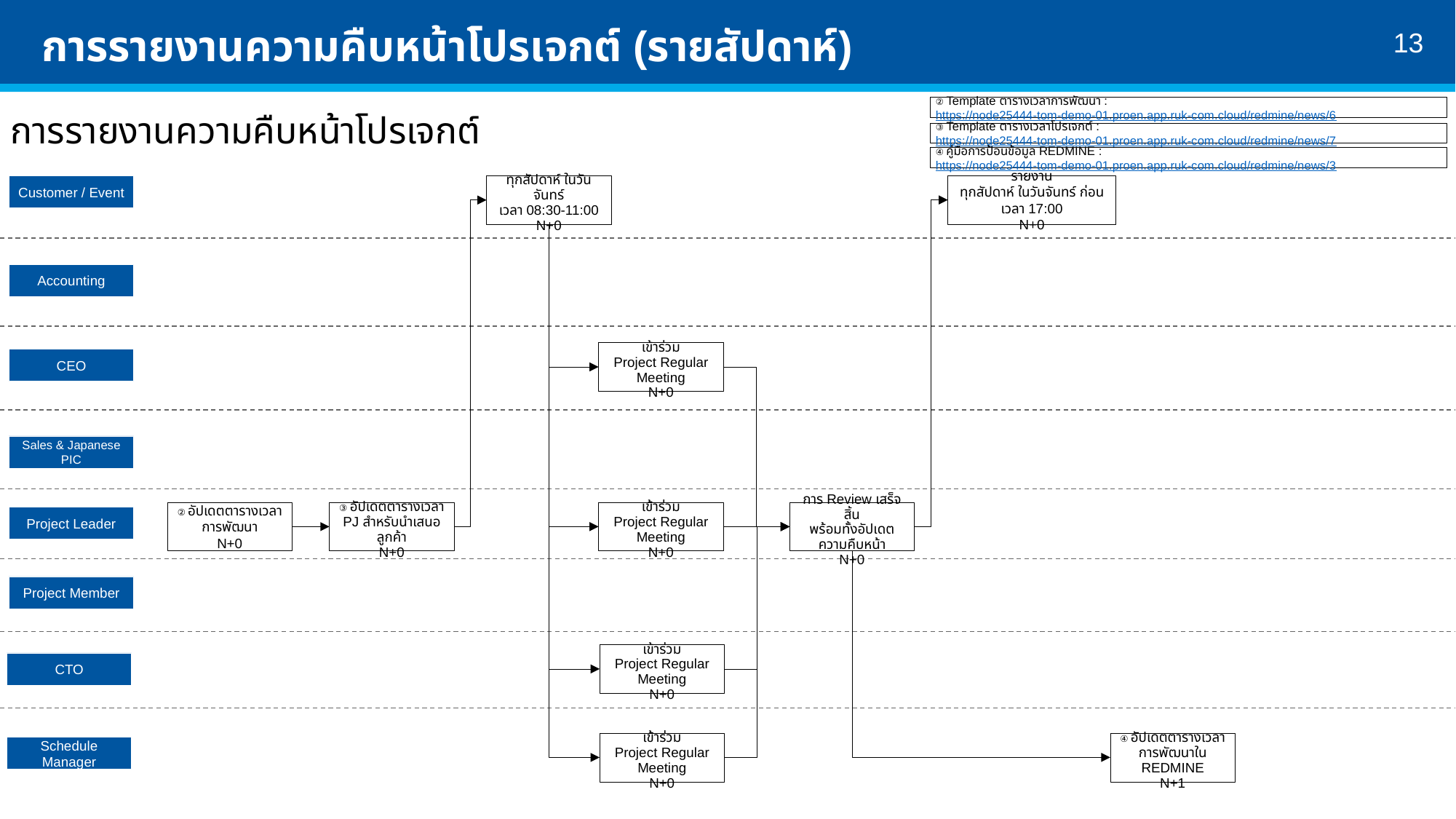

# การรายงานความคืบหน้าโปรเจกต์ (รายสัปดาห์)
② Template ตารางเวลาการพัฒนา : https://node25444-tom-demo-01.proen.app.ruk-com.cloud/redmine/news/6
การรายงานความคืบหน้าโปรเจกต์
③ Template ตารางเวลาโปรเจกต์ : https://node25444-tom-demo-01.proen.app.ruk-com.cloud/redmine/news/7
④ คู่มือการป้อนข้อมูล REDMINE : https://node25444-tom-demo-01.proen.app.ruk-com.cloud/redmine/news/3
รายงาน
ทุกสัปดาห์ ในวันจันทร์ ก่อนเวลา 17:00
N+0
ทุกสัปดาห์ ในวันจันทร์
เวลา 08:30-11:00
N+0
Customer / Event
Accounting
เข้าร่วม
Project Regular Meeting
N+0
CEO
Sales & Japanese PIC
② อัปเดตตารางเวลาการพัฒนา
N+0
③ อัปเดตตารางเวลา PJ สำหรับนำเสนอลูกค้า
N+0
เข้าร่วม
Project Regular Meeting
N+0
การ Review เสร็จสิ้น
พร้อมทั้งอัปเดตความคืบหน้า
N+0
Project Leader
Project Member
เข้าร่วม
Project Regular Meeting
N+0
CTO
เข้าร่วม
Project Regular Meeting
N+0
④ อัปเดตตารางเวลา
การพัฒนาใน REDMINE
N+1
Schedule Manager